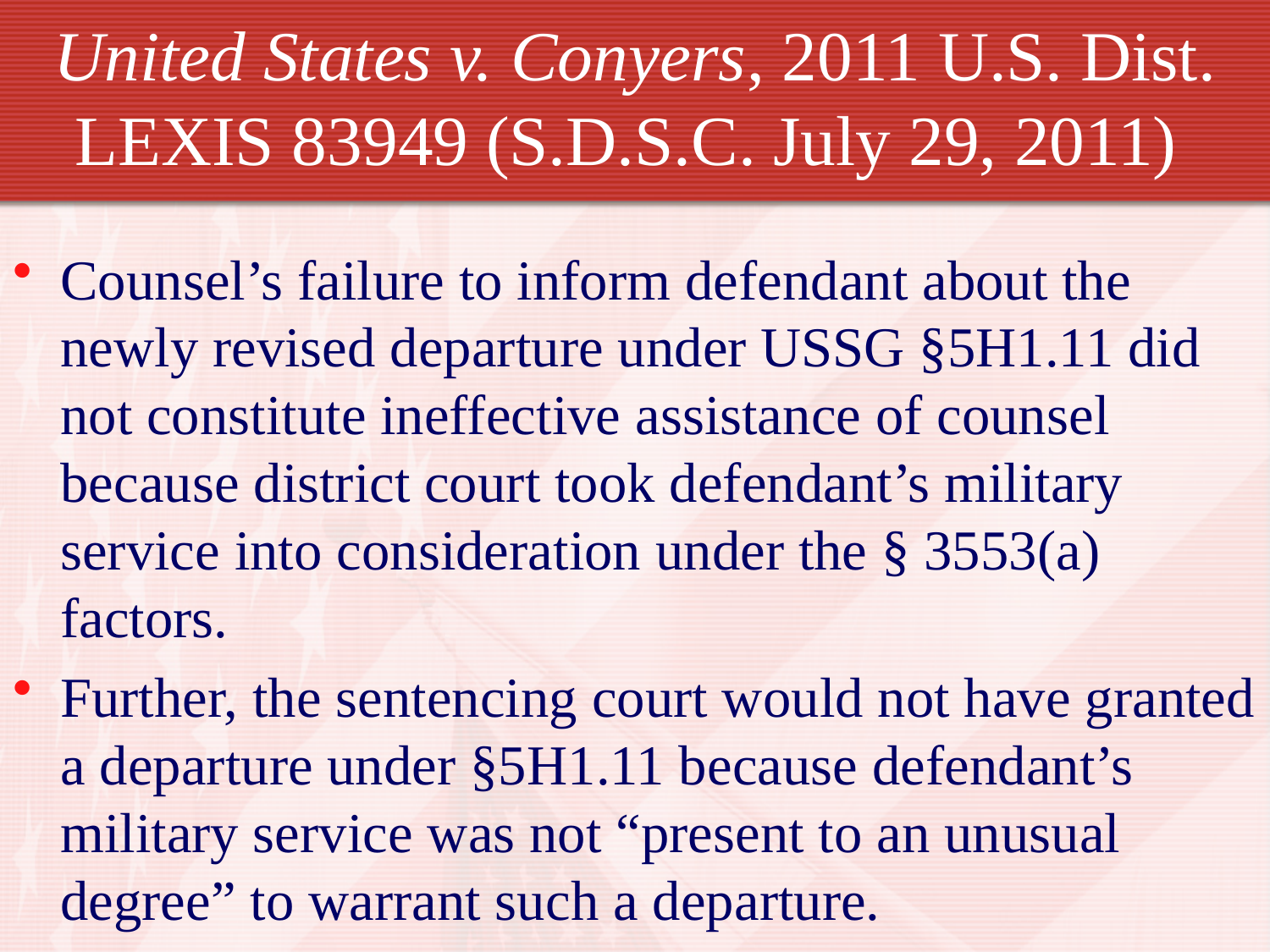

# United States v. Conyers, 2011 U.S. Dist. LEXIS 83949 (S.D.S.C. July 29, 2011)
Counsel’s failure to inform defendant about the newly revised departure under USSG §5H1.11 did not constitute ineffective assistance of counsel because district court took defendant’s military service into consideration under the § 3553(a) factors.
Further, the sentencing court would not have granted a departure under §5H1.11 because defendant’s military service was not “present to an unusual degree” to warrant such a departure.